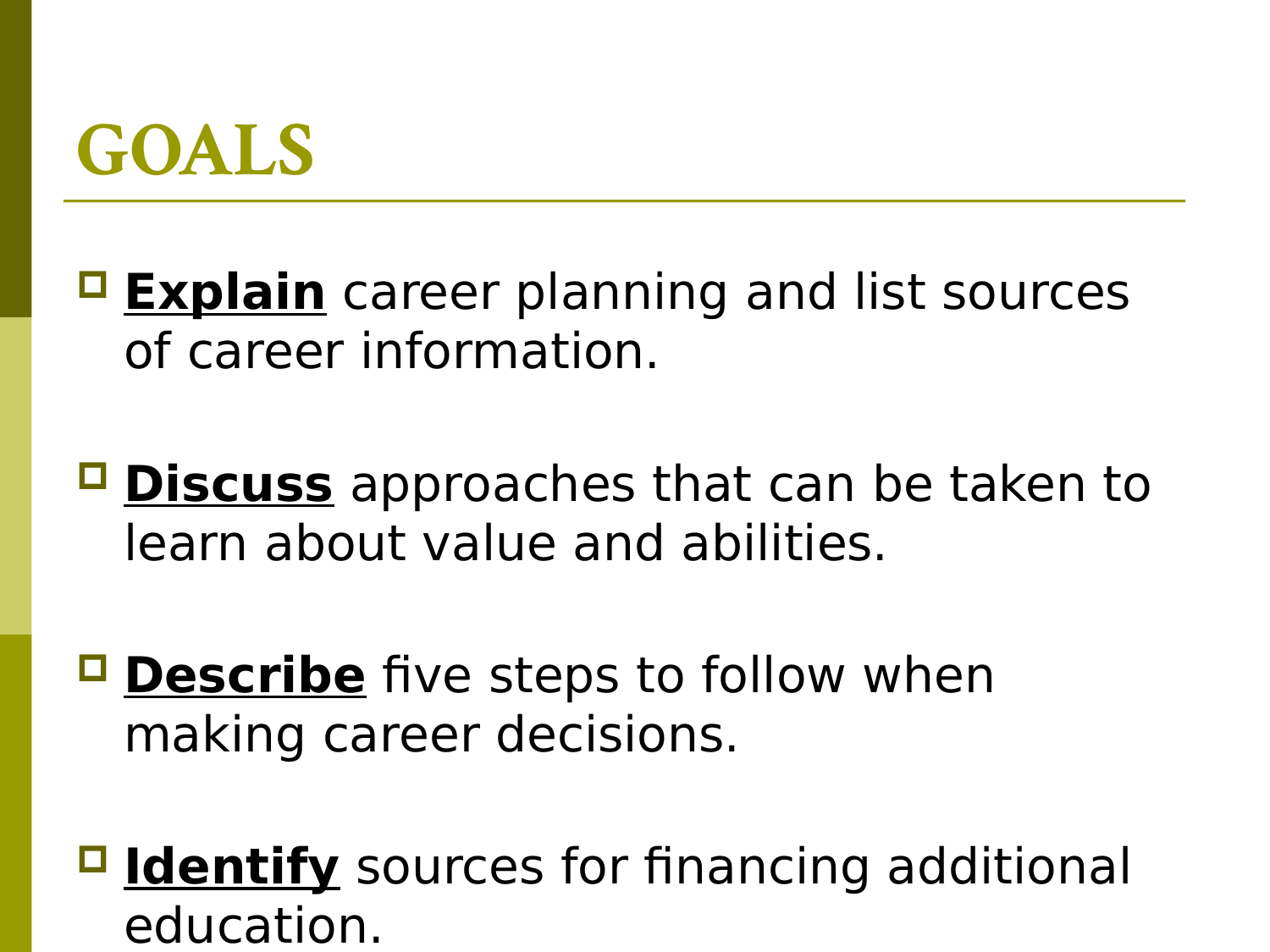

# GOALS
Explain career planning and list sources of career information.

Discuss approaches that can be taken to learn about value and abilities.

Describe five steps to follow when making career decisions.

Identify sources for financing additional education.